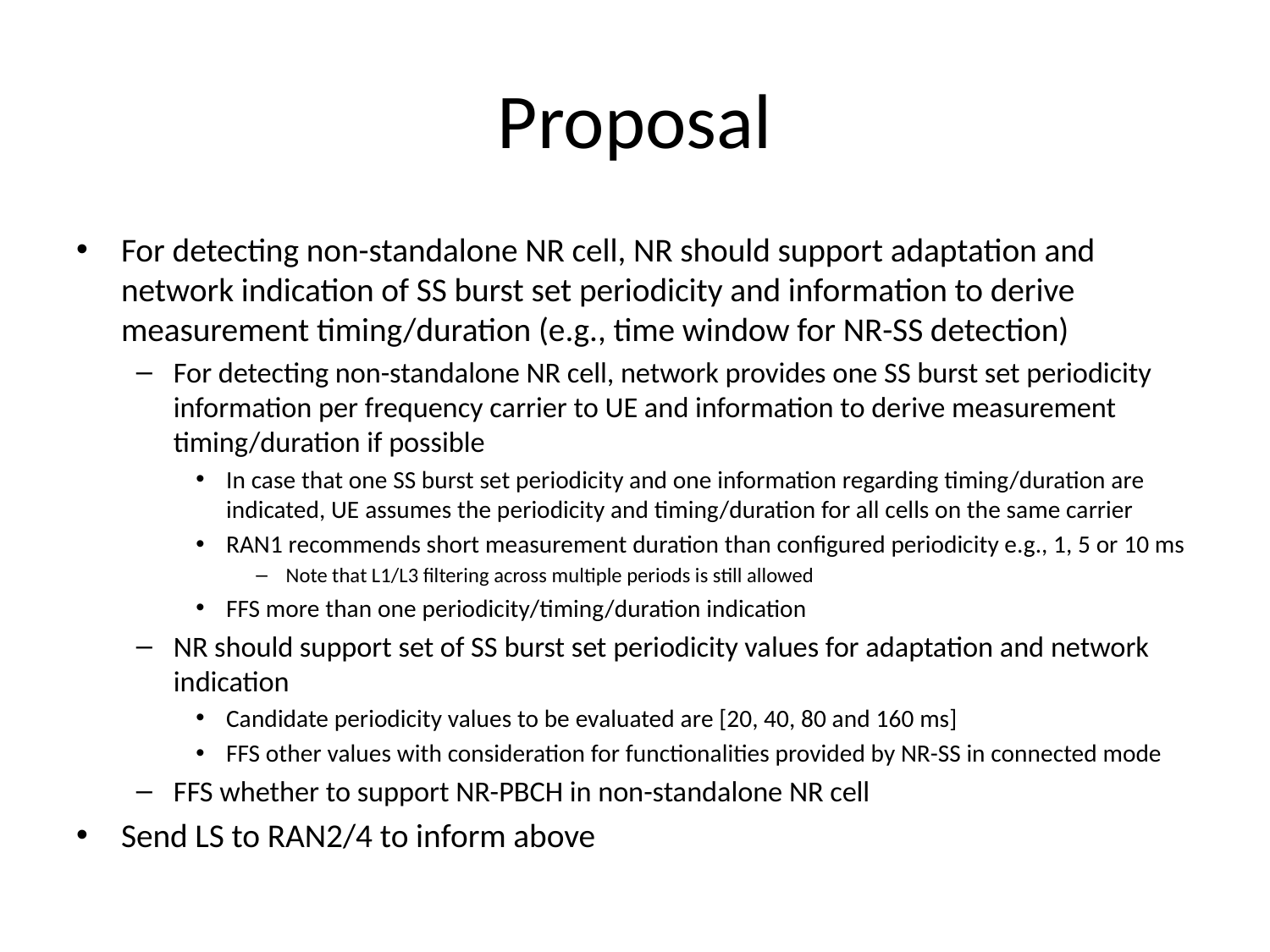

# Proposal
For detecting non-standalone NR cell, NR should support adaptation and network indication of SS burst set periodicity and information to derive measurement timing/duration (e.g., time window for NR-SS detection)
For detecting non-standalone NR cell, network provides one SS burst set periodicity information per frequency carrier to UE and information to derive measurement timing/duration if possible
In case that one SS burst set periodicity and one information regarding timing/duration are indicated, UE assumes the periodicity and timing/duration for all cells on the same carrier
RAN1 recommends short measurement duration than configured periodicity e.g., 1, 5 or 10 ms
Note that L1/L3 filtering across multiple periods is still allowed
FFS more than one periodicity/timing/duration indication
NR should support set of SS burst set periodicity values for adaptation and network indication
Candidate periodicity values to be evaluated are [20, 40, 80 and 160 ms]
FFS other values with consideration for functionalities provided by NR-SS in connected mode
FFS whether to support NR-PBCH in non-standalone NR cell
Send LS to RAN2/4 to inform above